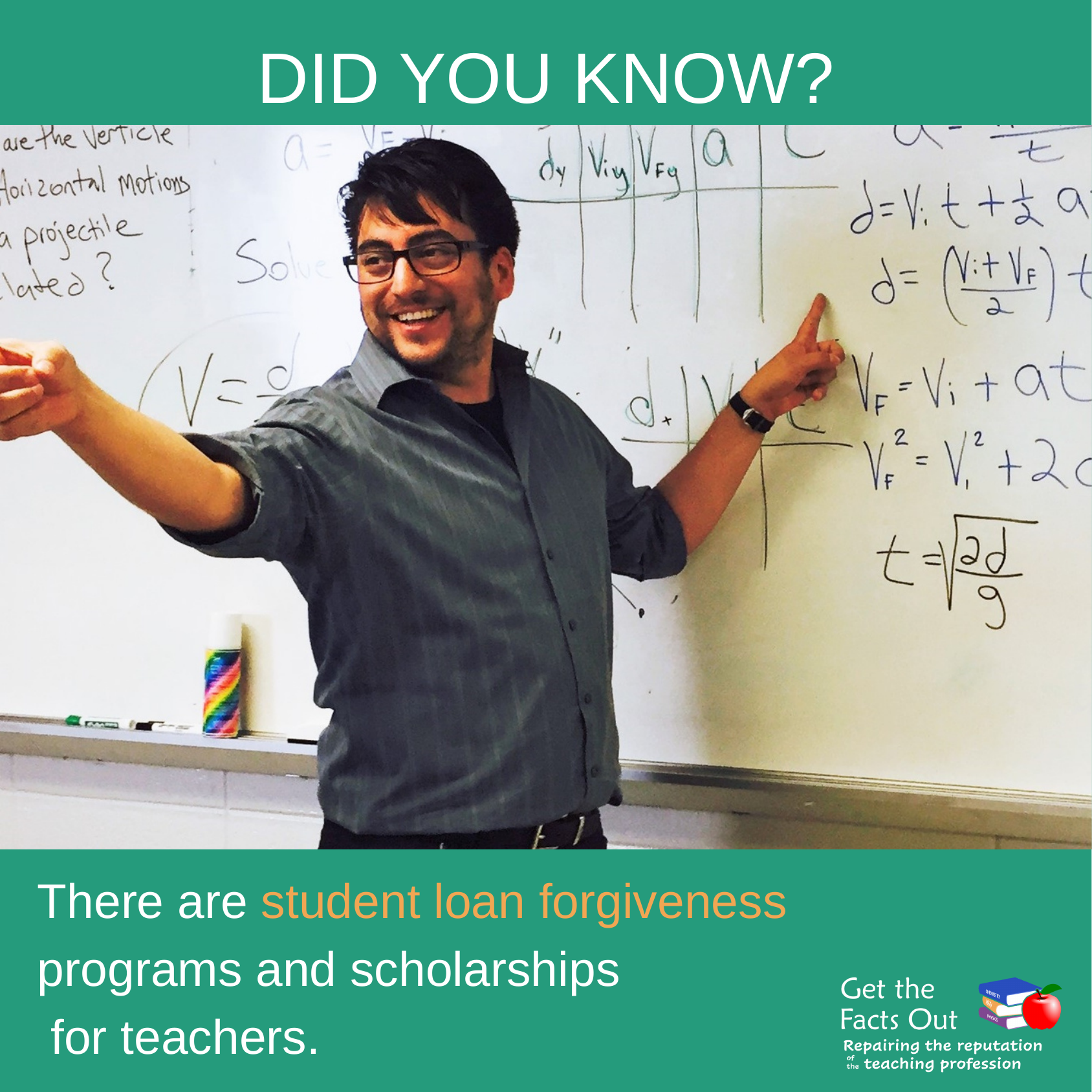

DID YOU KNOW?

There are student loan forgiveness programs and scholarships
 for teachers.